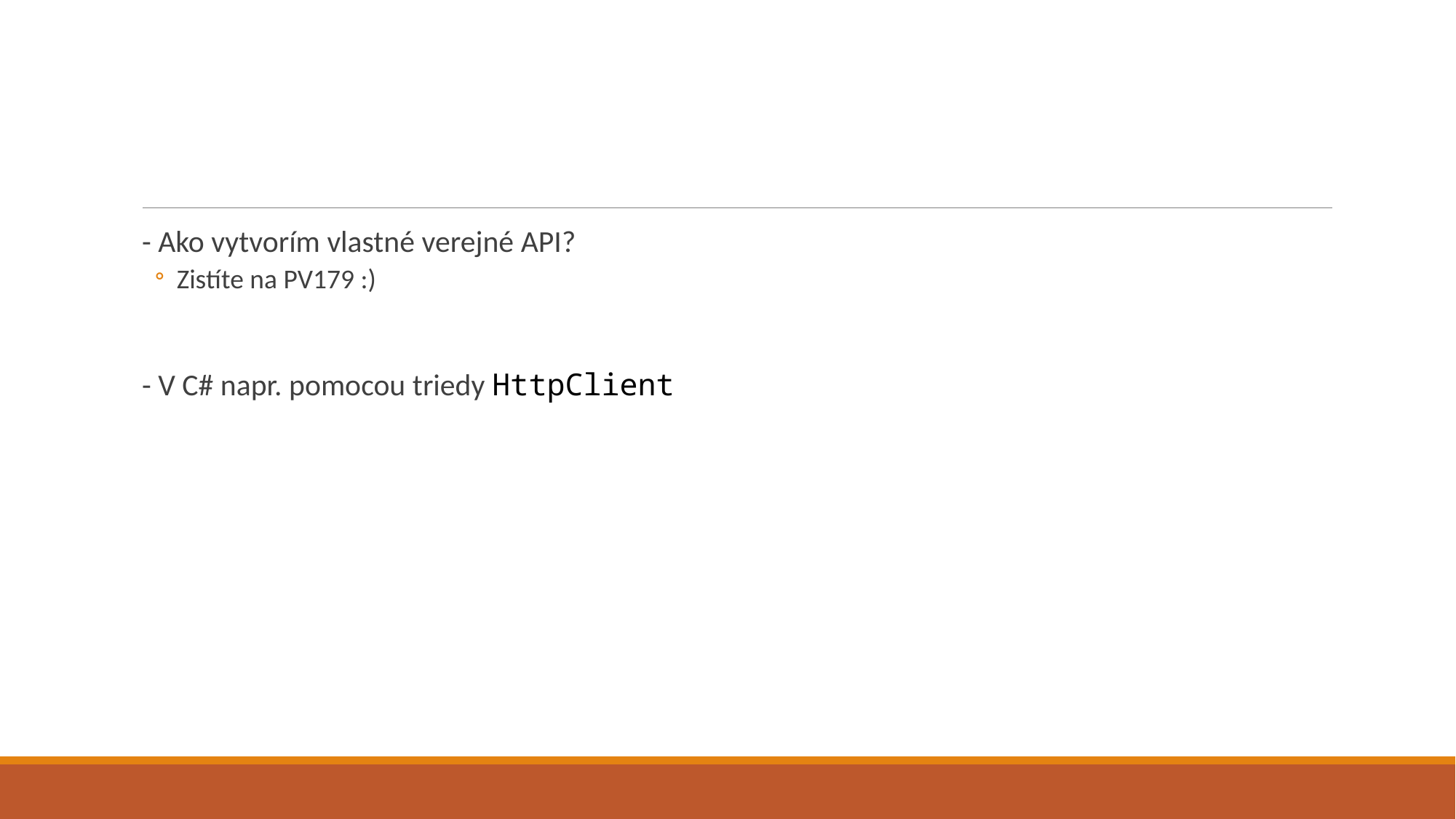

#
- Ako vytvorím vlastné verejné API?
Zistíte na PV179 :)

- V C# napr. pomocou triedy HttpClient